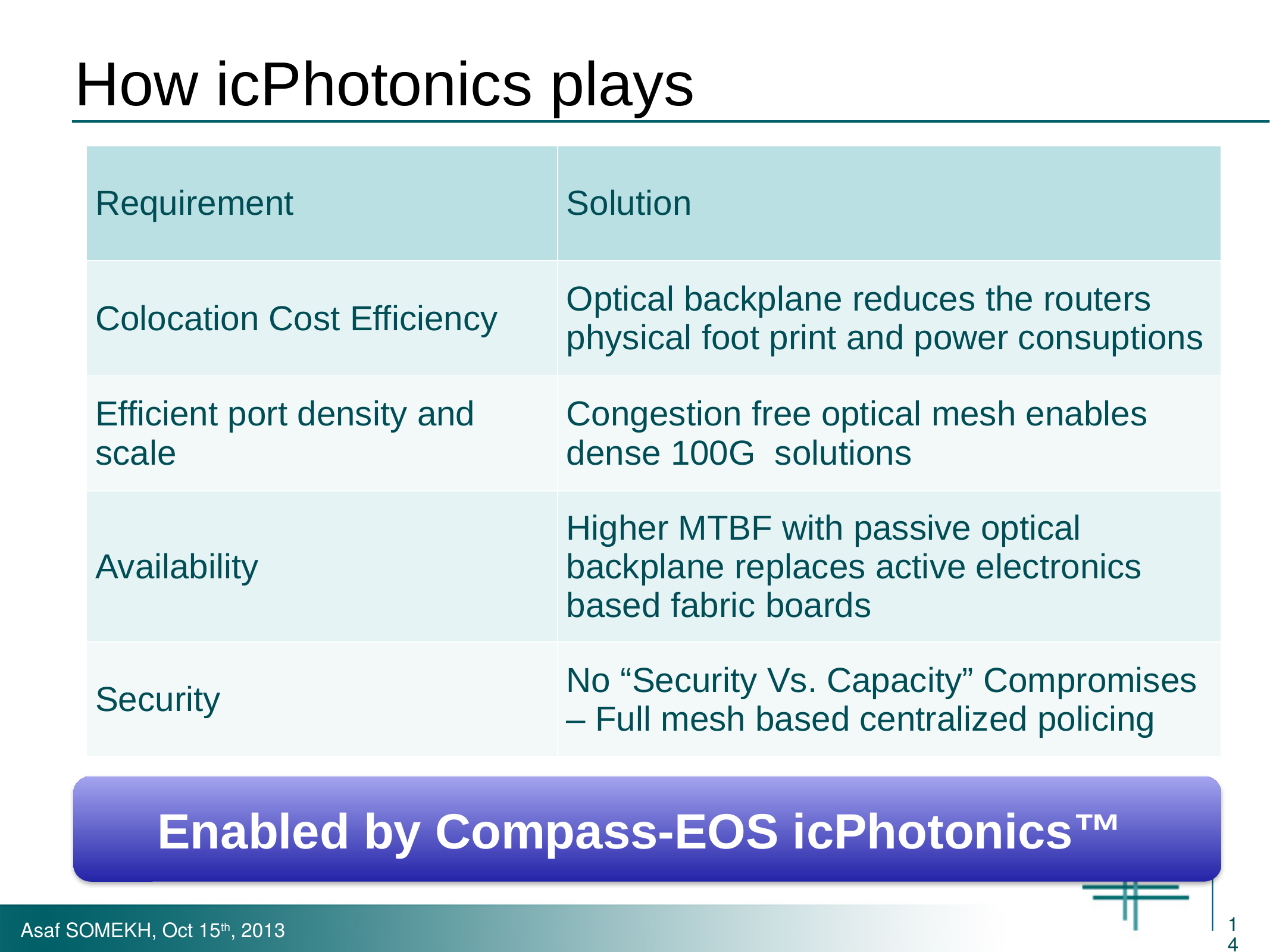

# How icPhotonics plays
| Requirement | Solution |
| --- | --- |
| Colocation Cost Efficiency | Optical backplane reduces the routers physical foot print and power consuptions |
| Efficient port density and scale | Congestion free optical mesh enables dense 100G solutions |
| Availability | Higher MTBF with passive optical backplane replaces active electronics based fabric boards |
| Security | No “Security Vs. Capacity” Compromises – Full mesh based centralized policing |
Enabled by Compass-EOS icPhotonics™
14